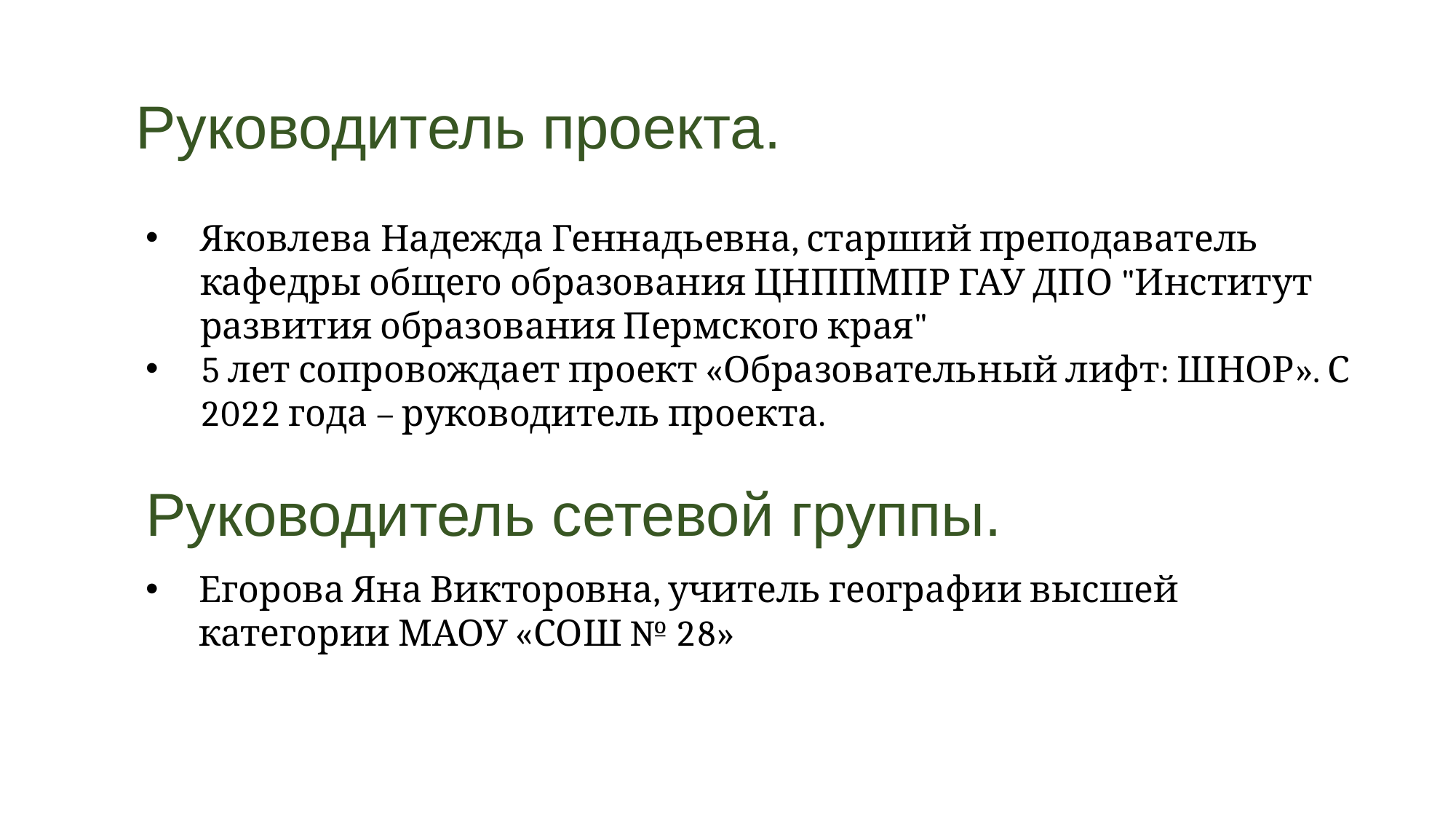

Руководитель проекта.
Яковлева Надежда Геннадьевна, старший преподаватель кафедры общего образования ЦНППМПР ГАУ ДПО "Институт развития образования Пермского края"
5 лет сопровождает проект «Образовательный лифт: ШНОР». С 2022 года – руководитель проекта.
Руководитель сетевой группы.
Егорова Яна Викторовна, учитель географии высшей категории МАОУ «СОШ № 28»